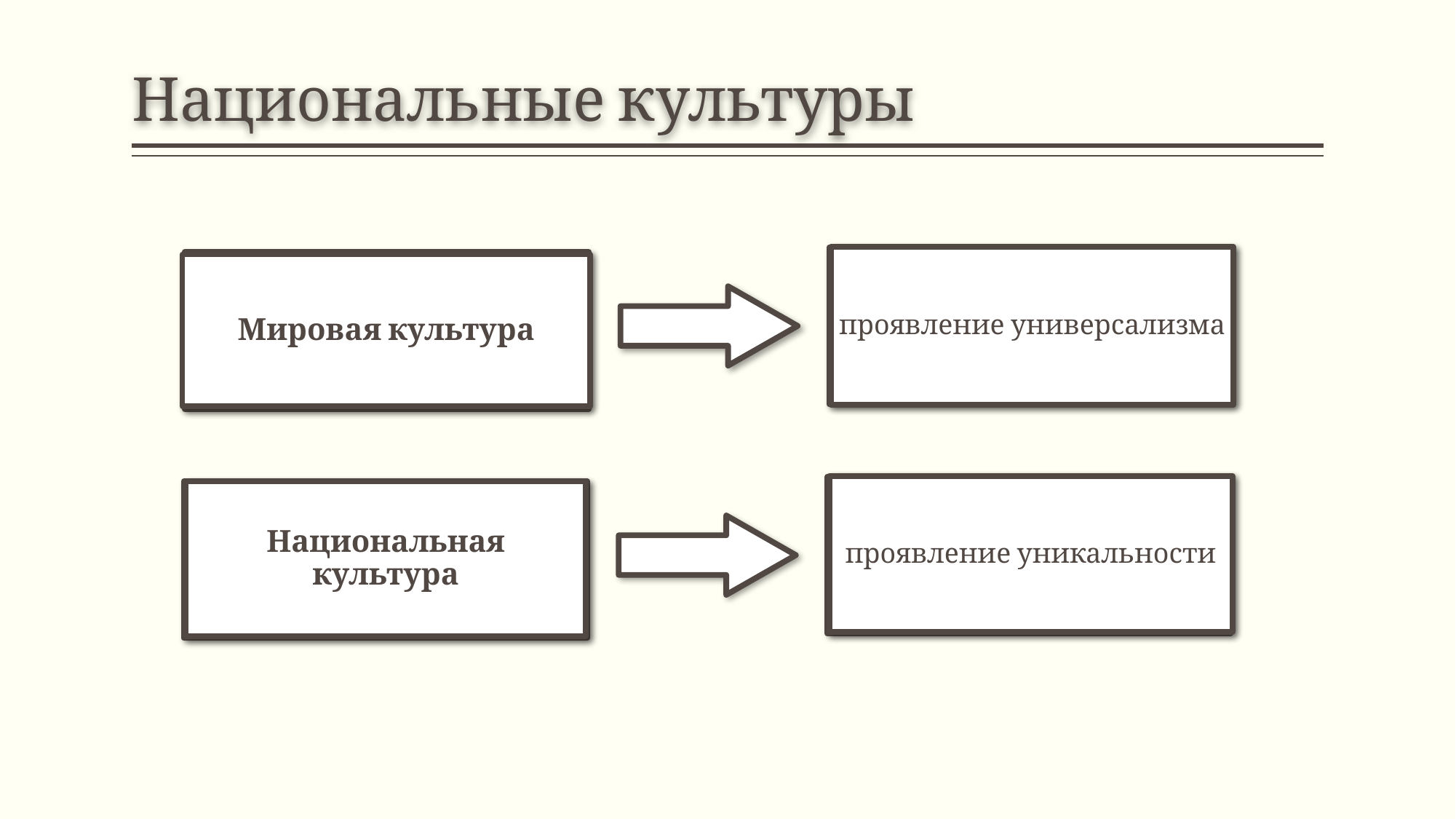

# Национальные культуры
проявление универсализма

Мировая культура

проявление уникальности

Национальная культура